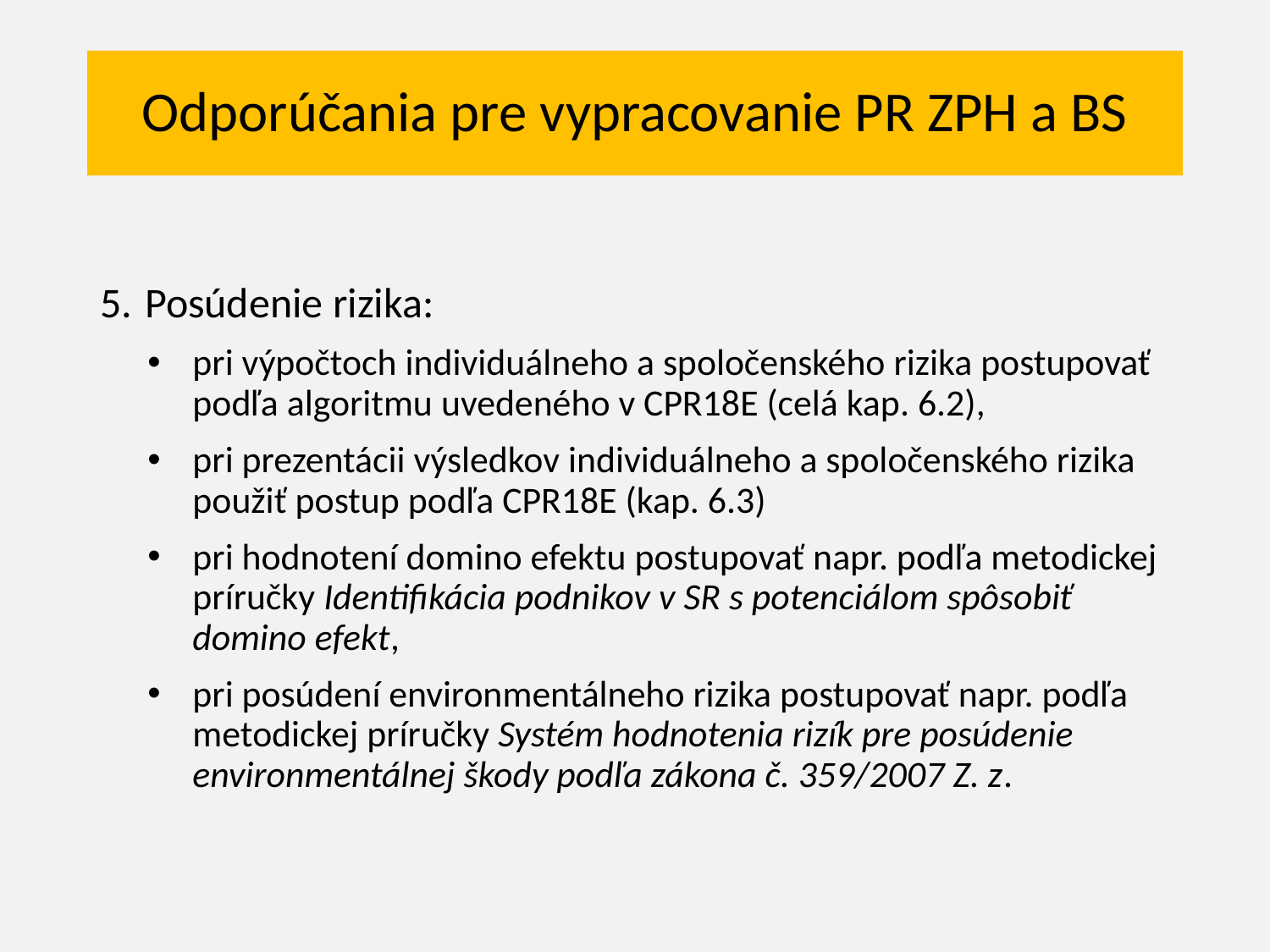

# Odporúčania pre vypracovanie PR ZPH a BS

Posúdenie rizika:
pri výpočtoch individuálneho a spoločenského rizika postupovať podľa algoritmu uvedeného v CPR18E (celá kap. 6.2),
pri prezentácii výsledkov individuálneho a spoločenského rizika použiť postup podľa CPR18E (kap. 6.3)
pri hodnotení domino efektu postupovať napr. podľa metodickej príručky Identifikácia podnikov v SR s potenciálom spôsobiť domino efekt,
pri posúdení environmentálneho rizika postupovať napr. podľa metodickej príručky Systém hodnotenia rizík pre posúdenie environmentálnej škody podľa zákona č. 359/2007 Z. z.